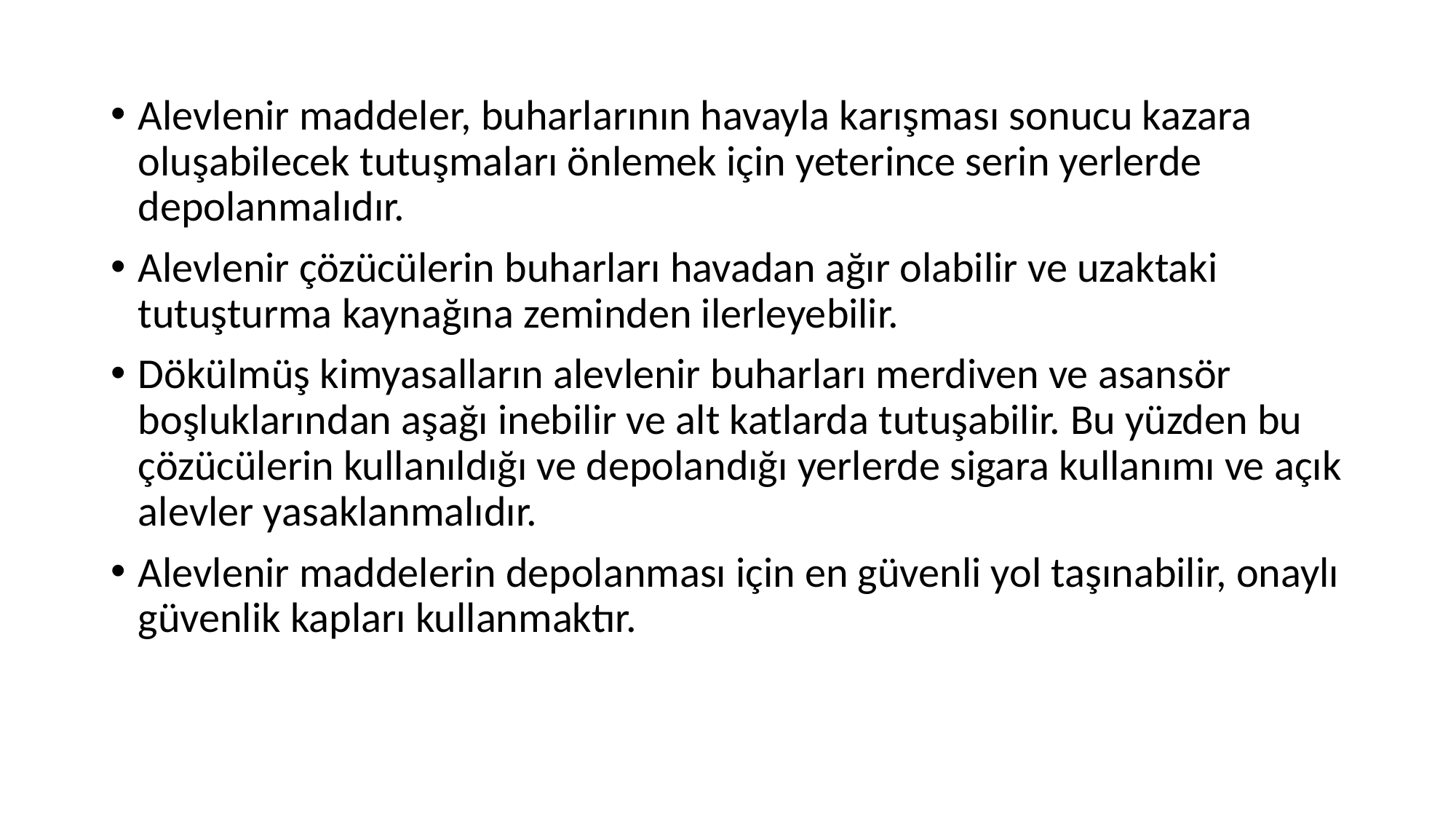

Alevlenir maddeler, buharlarının havayla karışması sonucu kazara oluşabilecek tutuşmaları önlemek için yeterince serin yerlerde depolanmalıdır.
Alevlenir çözücülerin buharları havadan ağır olabilir ve uzaktaki tutuşturma kaynağına zeminden ilerleyebilir.
Dökülmüş kimyasalların alevlenir buharları merdiven ve asansör boşluklarından aşağı inebilir ve alt katlarda tutuşabilir. Bu yüzden bu çözücülerin kullanıldığı ve depolandığı yerlerde sigara kullanımı ve açık alevler yasaklanmalıdır.
Alevlenir maddelerin depolanması için en güvenli yol taşınabilir, onaylı güvenlik kapları kullanmaktır.